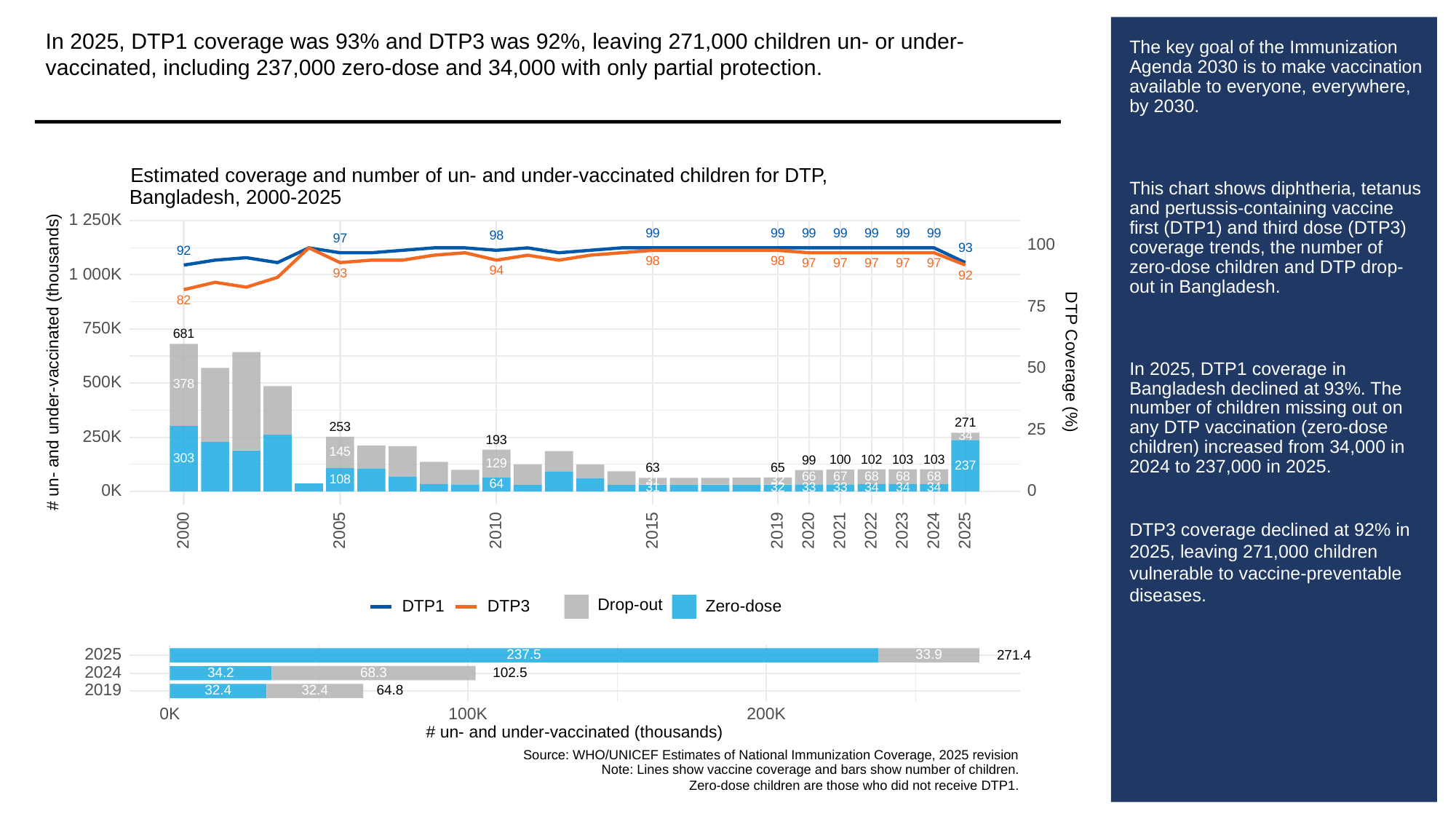

In 2025, DTP1 coverage was 93% and DTP3 was 92%, leaving 271,000 children un- or under-vaccinated, including 237,000 zero-dose and 34,000 with only partial protection.
# The key goal of the Immunization Agenda 2030 is to make vaccination available to everyone, everywhere, by 2030.

This chart shows diphtheria, tetanus and pertussis-containing vaccine first (DTP1) and third dose (DTP3) coverage trends, the number of zero-dose children and DTP drop-out in Bangladesh.

In 2025, DTP1 coverage in Bangladesh declined at 93%. The number of children missing out on any DTP vaccination (zero-dose children) increased from 34,000 in 2024 to 237,000 in 2025.

DTP3 coverage declined at 92% in 2025, leaving 271,000 children vulnerable to vaccine-preventable diseases.

Estimated coverage and number of un- and under-vaccinated children for DTP,
Bangladesh, 2000-2025
1 250K

99
99
99
99
99
99
99
98
97
100
93
92

98
98
97
97
97
97
97
94
1 000K
93
92

82
75

750K

681

# un- and under-vaccinated (thousands)
DTP Coverage (%)

50

500K
378

271
253
25

250K
34

193

145

303
103
103
102
100
99
129
237

65
63

68
68
68
67
66
108
32

31

64
34
34
34
33
33
32
31

0K
0

2023
2000
2005
2010
2015
2019
2020
2021
2022
2024
2025

Drop-out
DTP3
Zero-dose
DTP1

2025
237.5
33.9
271.4

2024
34.2
68.3
102.5

2019
32.4
32.4
64.8

0K
100K
200K
# un- and under-vaccinated (thousands)
Source: WHO/UNICEF Estimates of National Immunization Coverage, 2025 revision
Note: Lines show vaccine coverage and bars show number of children.
Zero-dose children are those who did not receive DTP1.